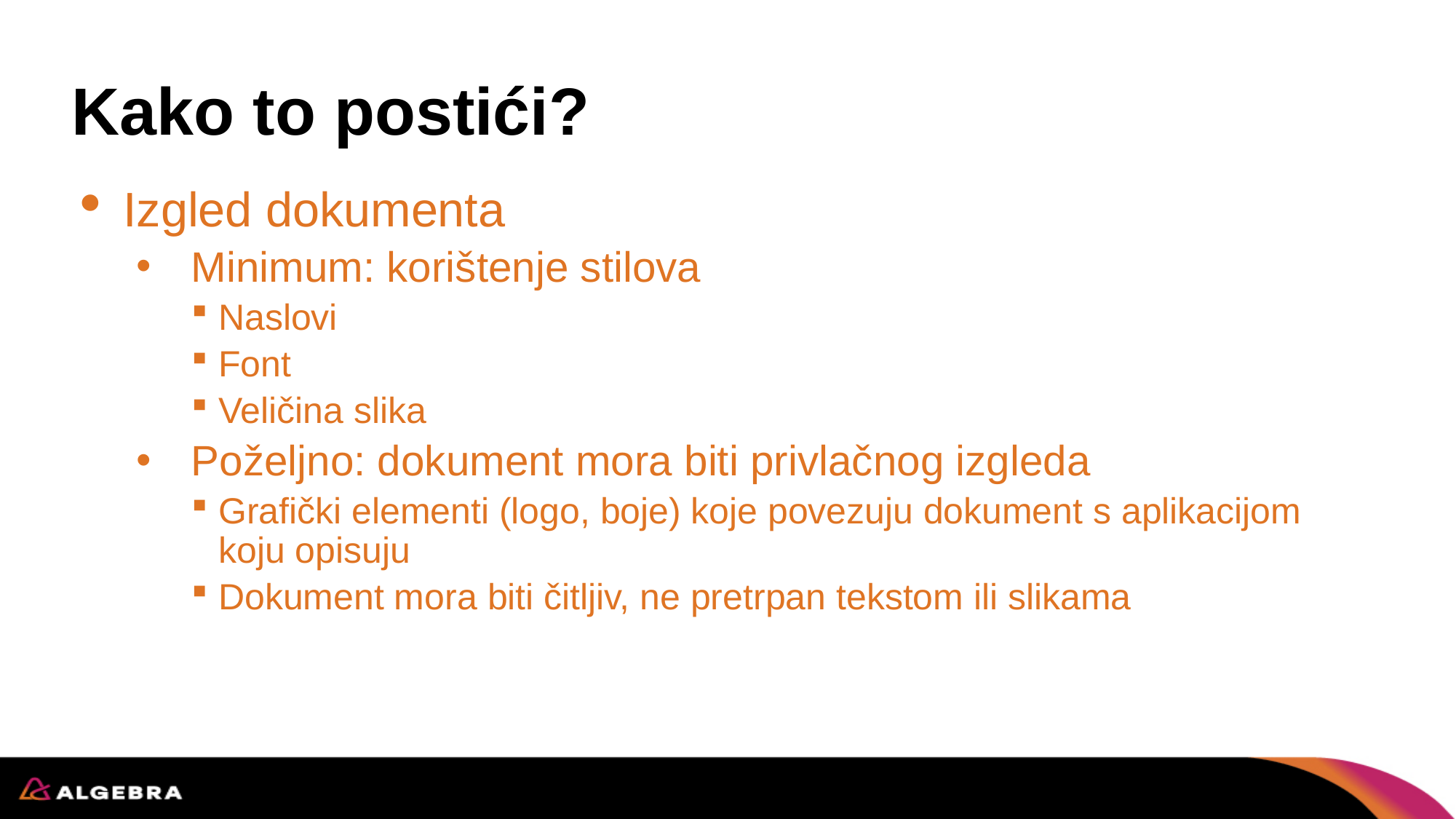

# Kako to postići?
Izgled dokumenta
Minimum: korištenje stilova
Naslovi
Font
Veličina slika
Poželjno: dokument mora biti privlačnog izgleda
Grafički elementi (logo, boje) koje povezuju dokument s aplikacijom koju opisuju
Dokument mora biti čitljiv, ne pretrpan tekstom ili slikama